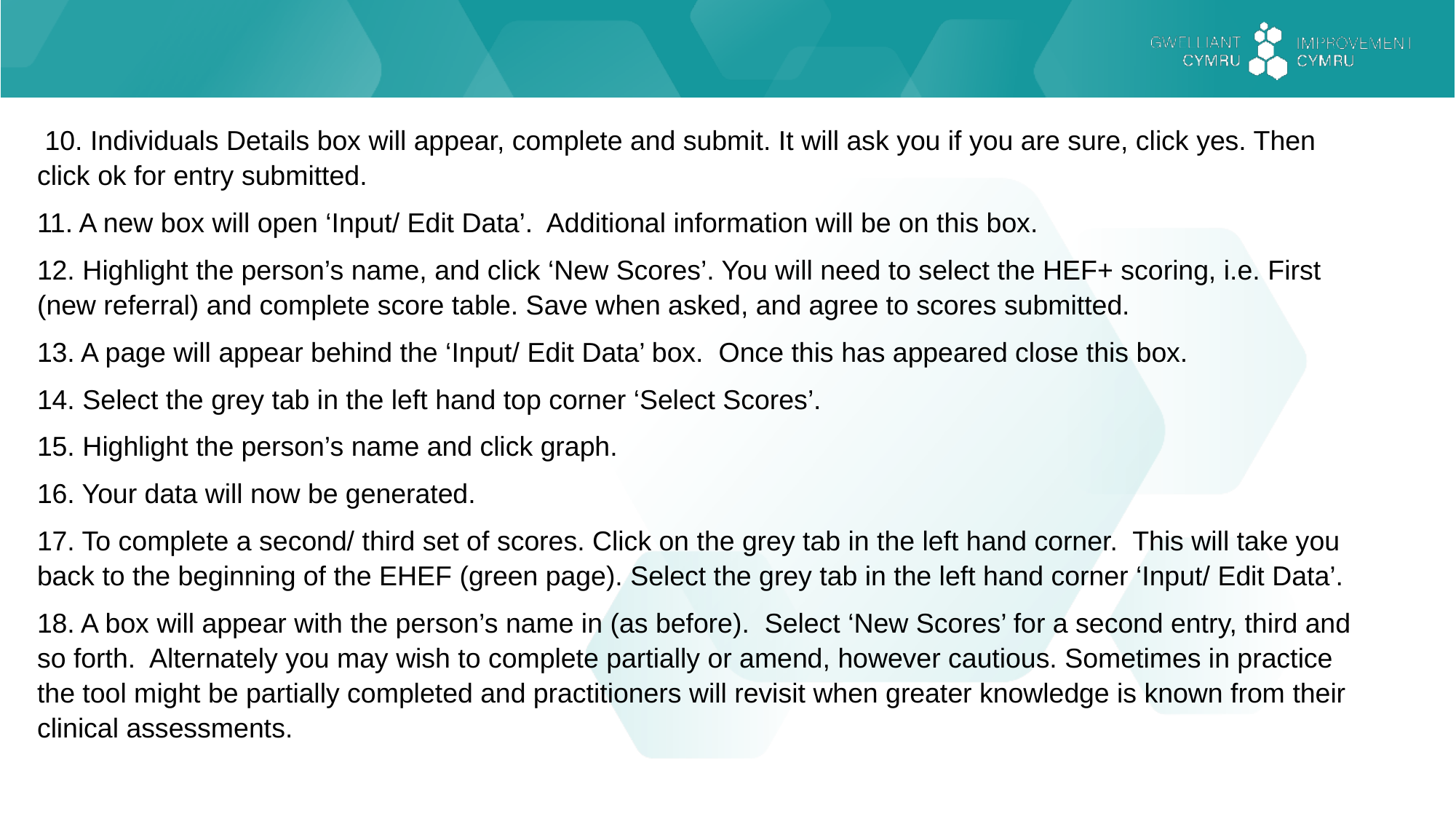

10. Individuals Details box will appear, complete and submit. It will ask you if you are sure, click yes. Then click ok for entry submitted.
11. A new box will open ‘Input/ Edit Data’.  Additional information will be on this box.
12. Highlight the person’s name, and click ‘New Scores’. You will need to select the HEF+ scoring, i.e. First (new referral) and complete score table. Save when asked, and agree to scores submitted.
13. A page will appear behind the ‘Input/ Edit Data’ box.  Once this has appeared close this box.
14. Select the grey tab in the left hand top corner ‘Select Scores’.
15. Highlight the person’s name and click graph.
16. Your data will now be generated.
17. To complete a second/ third set of scores. Click on the grey tab in the left hand corner.  This will take you back to the beginning of the EHEF (green page). Select the grey tab in the left hand corner ‘Input/ Edit Data’.
18. A box will appear with the person’s name in (as before).  Select ‘New Scores’ for a second entry, third and so forth.  Alternately you may wish to complete partially or amend, however cautious. Sometimes in practice the tool might be partially completed and practitioners will revisit when greater knowledge is known from their clinical assessments.